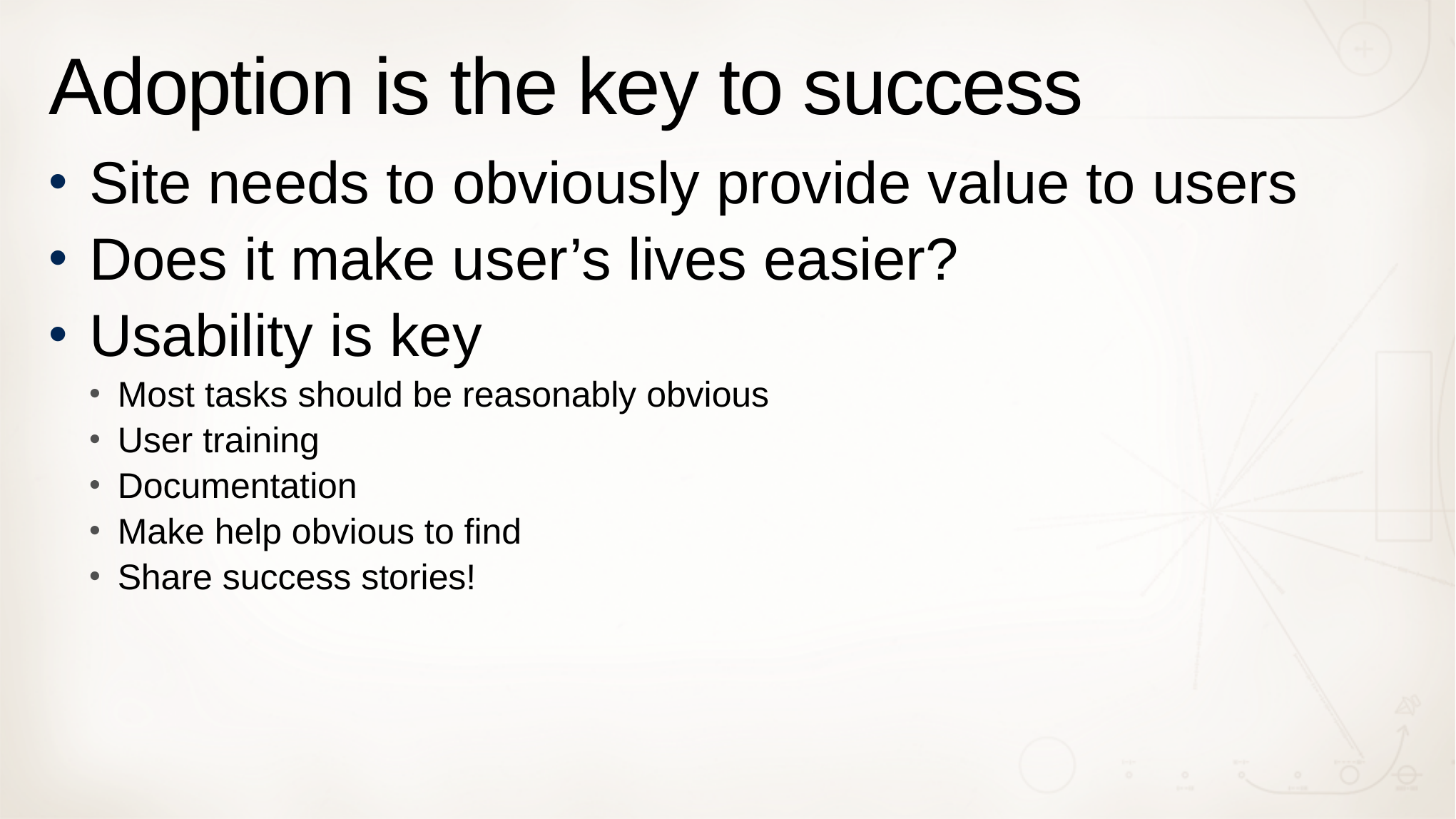

# Adoption is the key to success
Site needs to obviously provide value to users
Does it make user’s lives easier?
Usability is key
Most tasks should be reasonably obvious
User training
Documentation
Make help obvious to find
Share success stories!